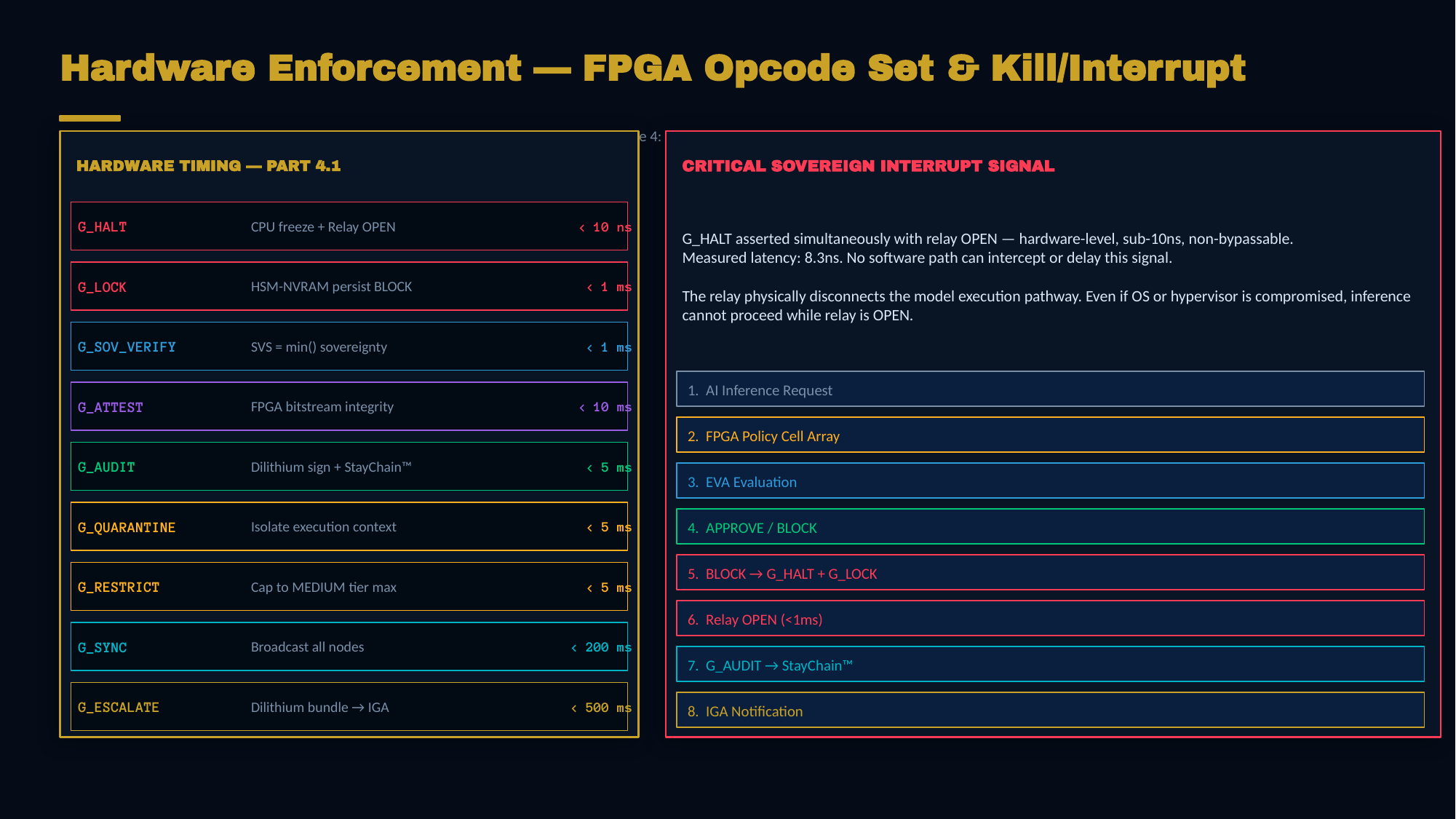

Hardware Enforcement — FPGA Opcode Set & Kill/Interrupt

Claim 12: FPGA coprocessor with nanosecond interrupt · Claim 38: Extended opcode set · Figure 4: Hardware Kill/Interruption

HARDWARE TIMING — PART 4.1
CRITICAL SOVEREIGN INTERRUPT SIGNAL
G_HALT asserted simultaneously with relay OPEN — hardware-level, sub-10ns, non-bypassable.
Measured latency: 8.3ns. No software path can intercept or delay this signal.

The relay physically disconnects the model execution pathway. Even if OS or hypervisor is compromised, inference cannot proceed while relay is OPEN.

G_HALT
CPU freeze + Relay OPEN
< 10 ns

G_LOCK
HSM-NVRAM persist BLOCK
< 1 ms

G_SOV_VERIFY
SVS = min() sovereignty
< 1 ms

1.  AI Inference Request

G_ATTEST
FPGA bitstream integrity
< 10 ms

2.  FPGA Policy Cell Array

G_AUDIT
Dilithium sign + StayChain™
< 5 ms

3.  EVA Evaluation

G_QUARANTINE
Isolate execution context
< 5 ms
4.  APPROVE / BLOCK

5.  BLOCK → G_HALT + G_LOCK

G_RESTRICT
Cap to MEDIUM tier max
< 5 ms

6.  Relay OPEN (<1ms)

G_SYNC
Broadcast all nodes
< 200 ms

7.  G_AUDIT → StayChain™

G_ESCALATE
Dilithium bundle → IGA
< 500 ms

8.  IGA Notification